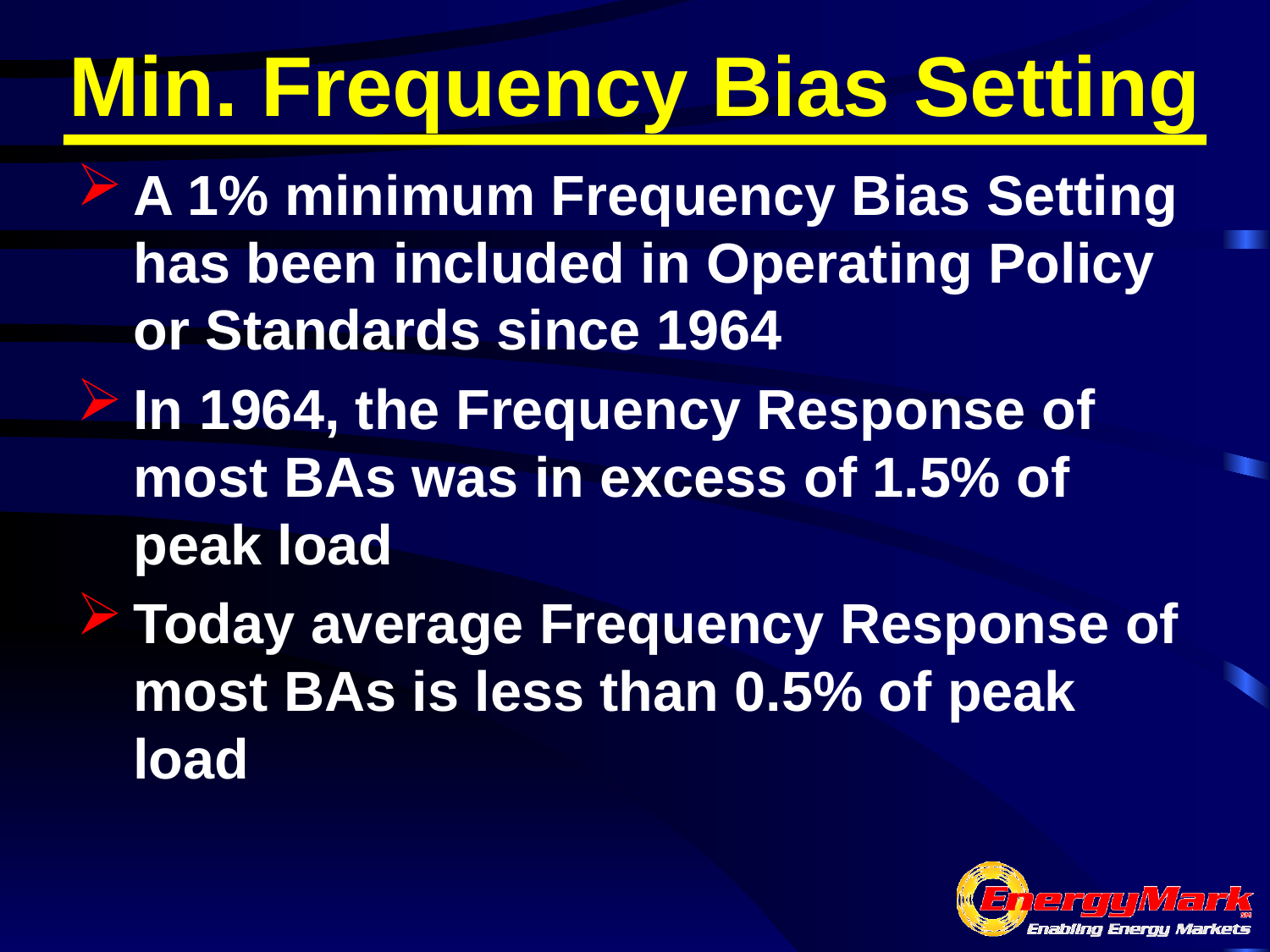

# Min. Frequency Bias Setting
A 1% minimum Frequency Bias Setting has been included in Operating Policy or Standards since 1964
In 1964, the Frequency Response of most BAs was in excess of 1.5% of peak load
Today average Frequency Response of most BAs is less than 0.5% of peak load